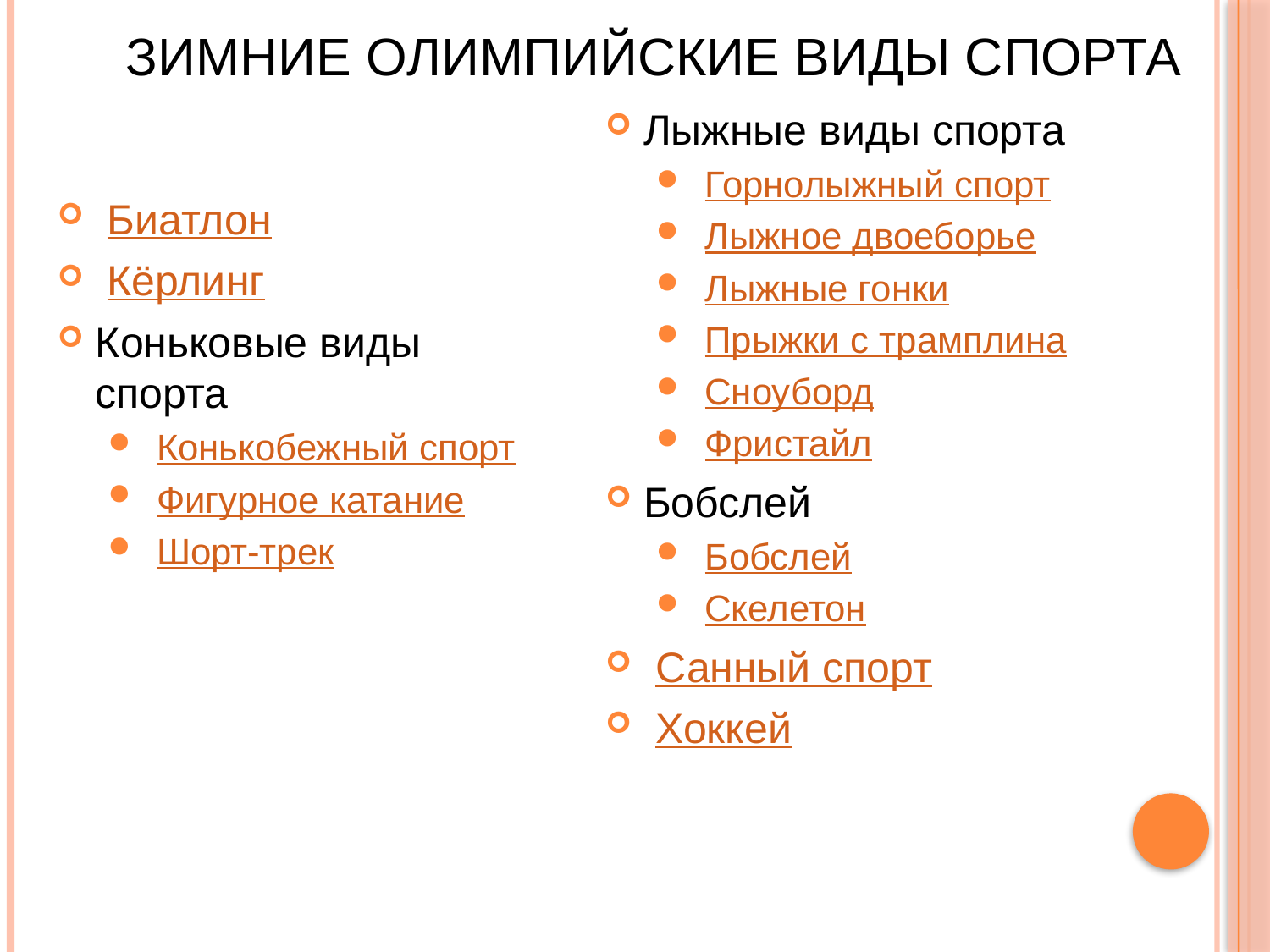

# Зимние олимпийские виды спорта
Лыжные виды спорта
 Горнолыжный спорт
 Лыжное двоеборье
 Лыжные гонки
 Прыжки с трамплина
 Сноуборд
 Фристайл
Бобслей
 Бобслей
 Скелетон
 Санный спорт
 Хоккей

 Биатлон
 Кёрлинг
Коньковые виды спорта
 Конькобежный спорт
 Фигурное катание
 Шорт-трек